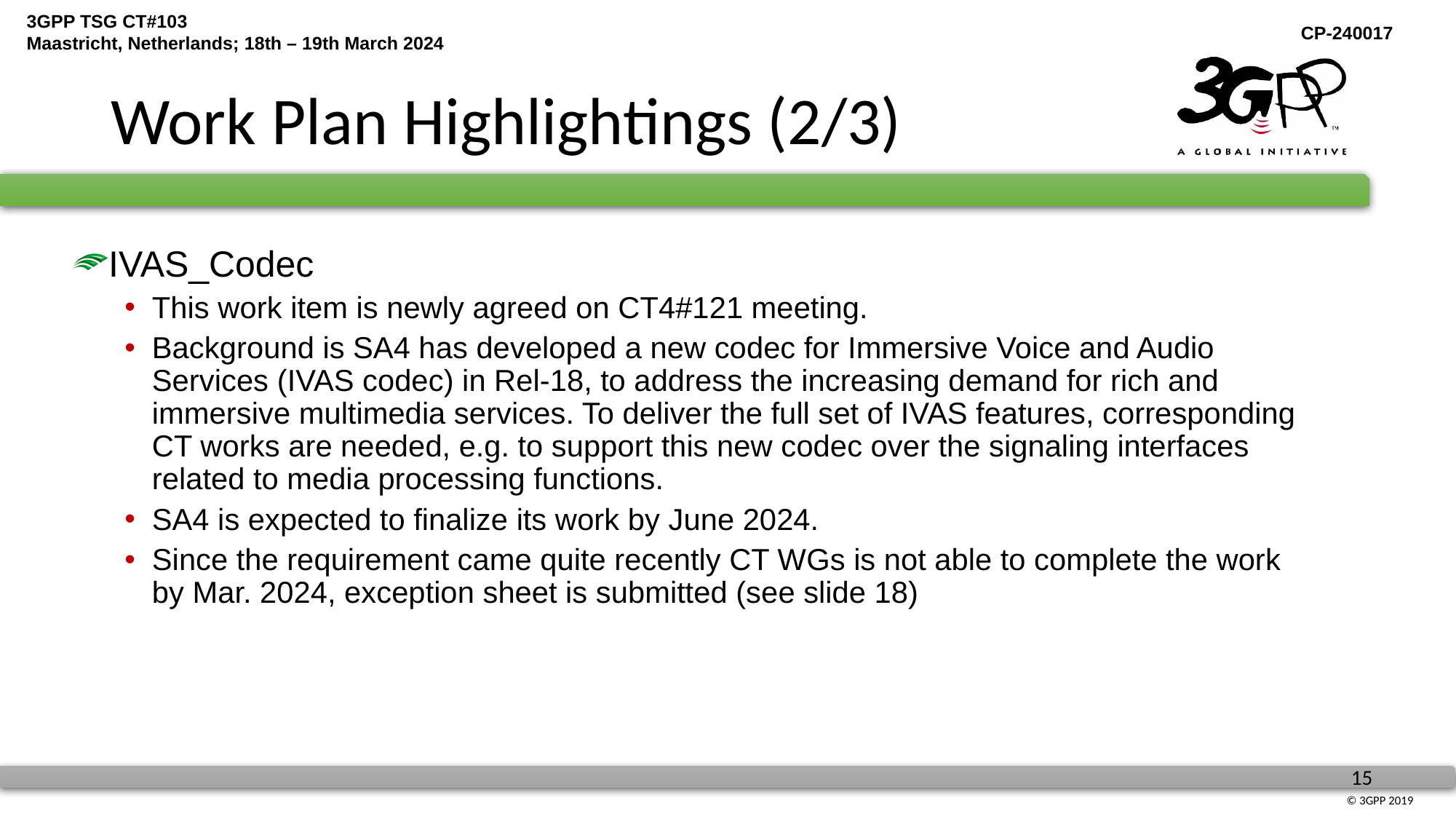

# Work Plan Highlightings (2/3)
IVAS_Codec
This work item is newly agreed on CT4#121 meeting.
Background is SA4 has developed a new codec for Immersive Voice and Audio Services (IVAS codec) in Rel-18, to address the increasing demand for rich and immersive multimedia services. To deliver the full set of IVAS features, corresponding CT works are needed, e.g. to support this new codec over the signaling interfaces related to media processing functions.
SA4 is expected to finalize its work by June 2024.
Since the requirement came quite recently CT WGs is not able to complete the work by Mar. 2024, exception sheet is submitted (see slide 18)